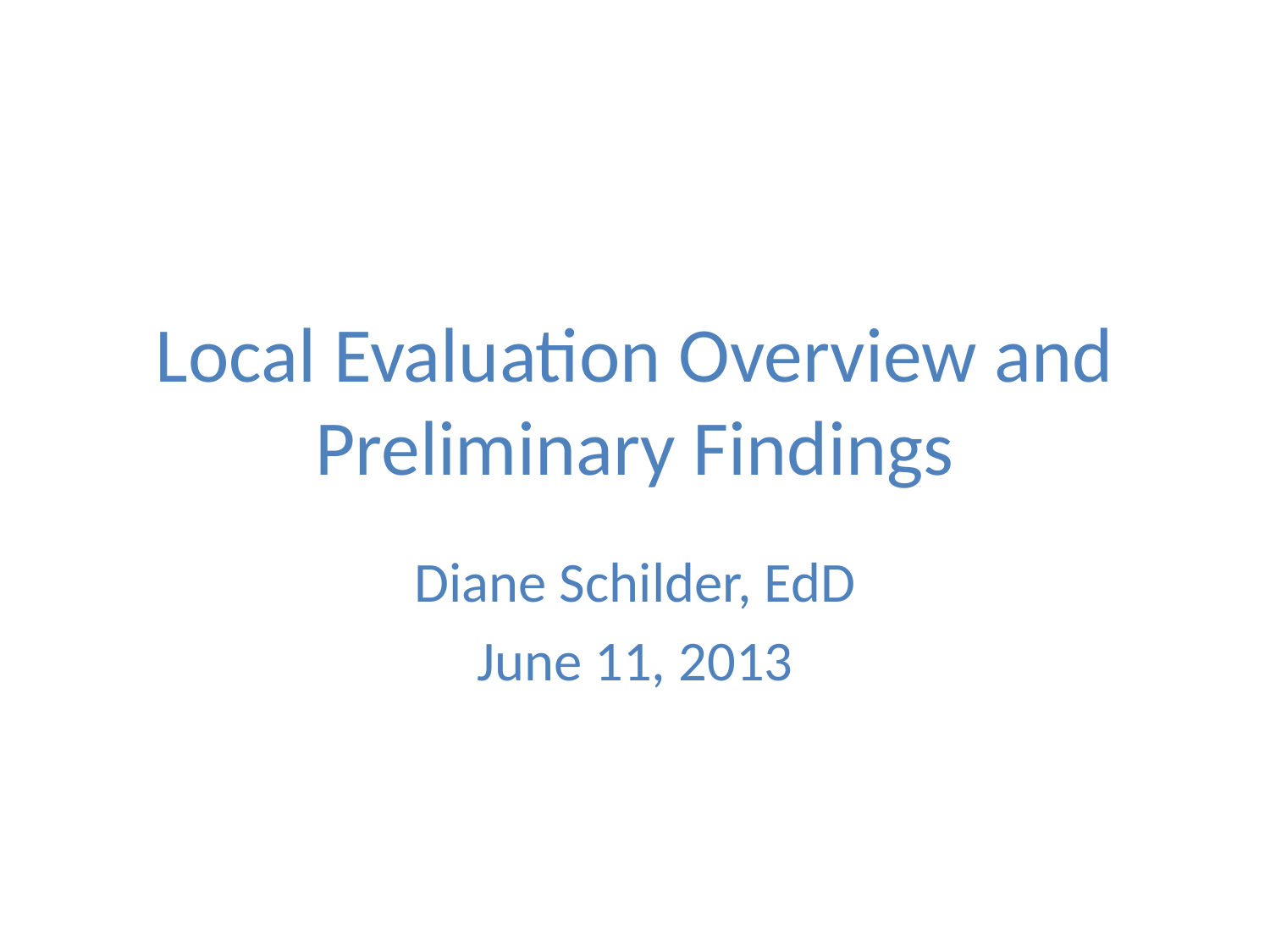

# Local Evaluation Overview and Preliminary Findings
Diane Schilder, EdD
June 11, 2013